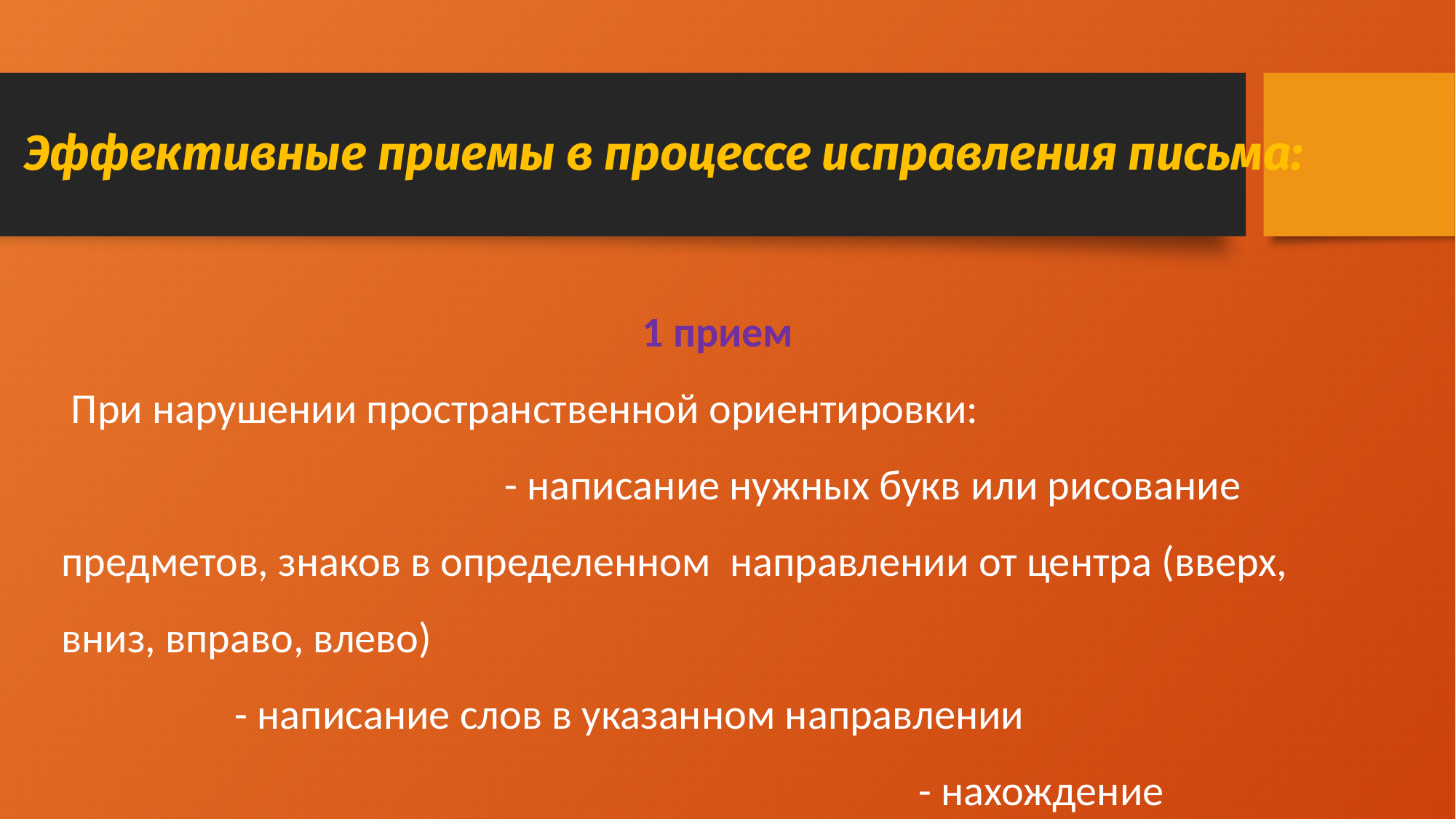

# Эффективные приемы в процессе исправления письма:
1 прием
 При нарушении пространственной ориентировки:                                                                                        - написание нужных букв или рисование предметов, знаков в определенном  направлении от центра (вверх, вниз, вправо, влево)                                                                                                                    - написание слов в указанном направлении                                                                                                                              - нахождение неправильно размещенных слов, предложений.